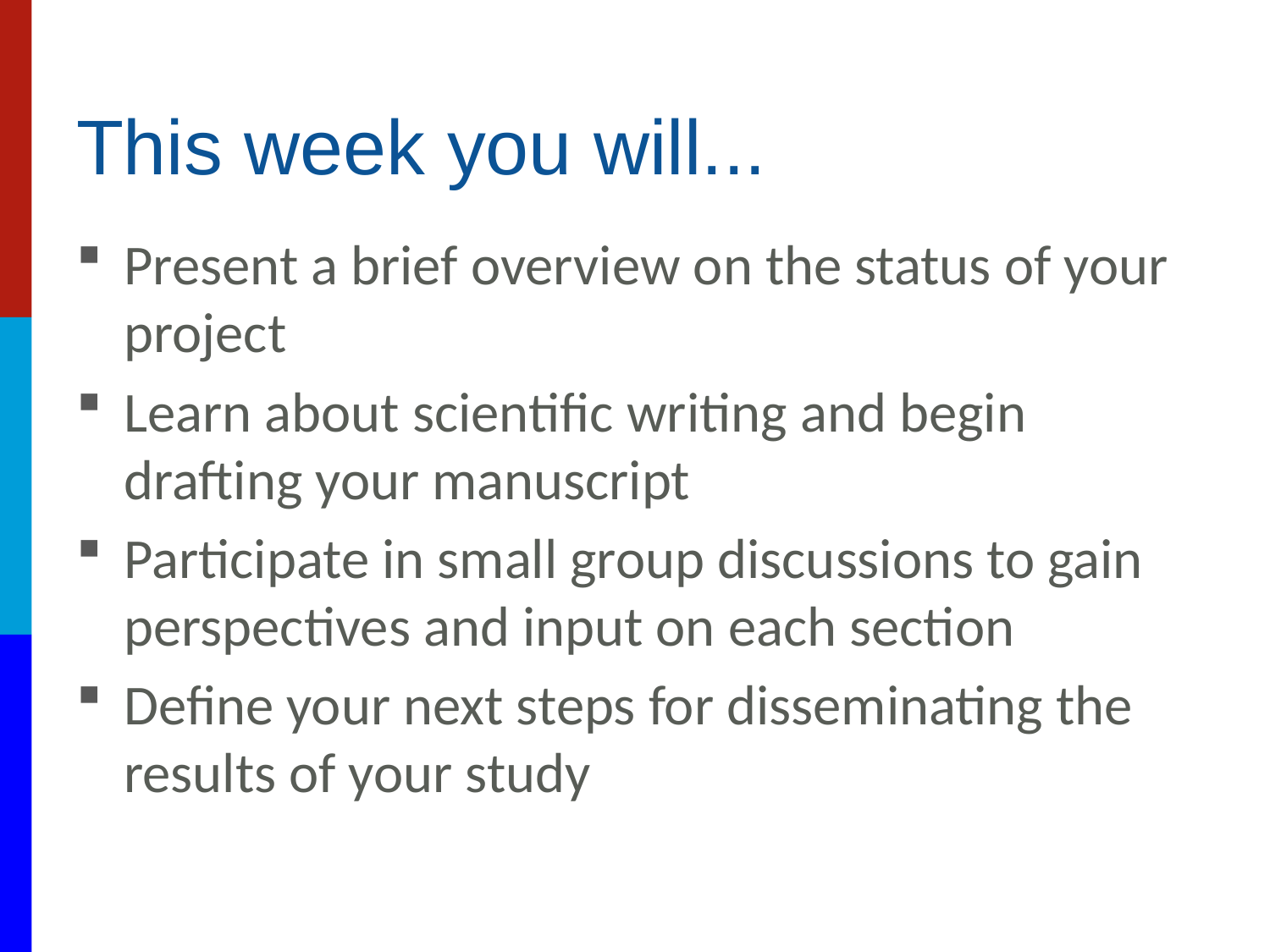

# This week you will...
Present a brief overview on the status of your project
Learn about scientific writing and begin drafting your manuscript
Participate in small group discussions to gain perspectives and input on each section
Define your next steps for disseminating the results of your study